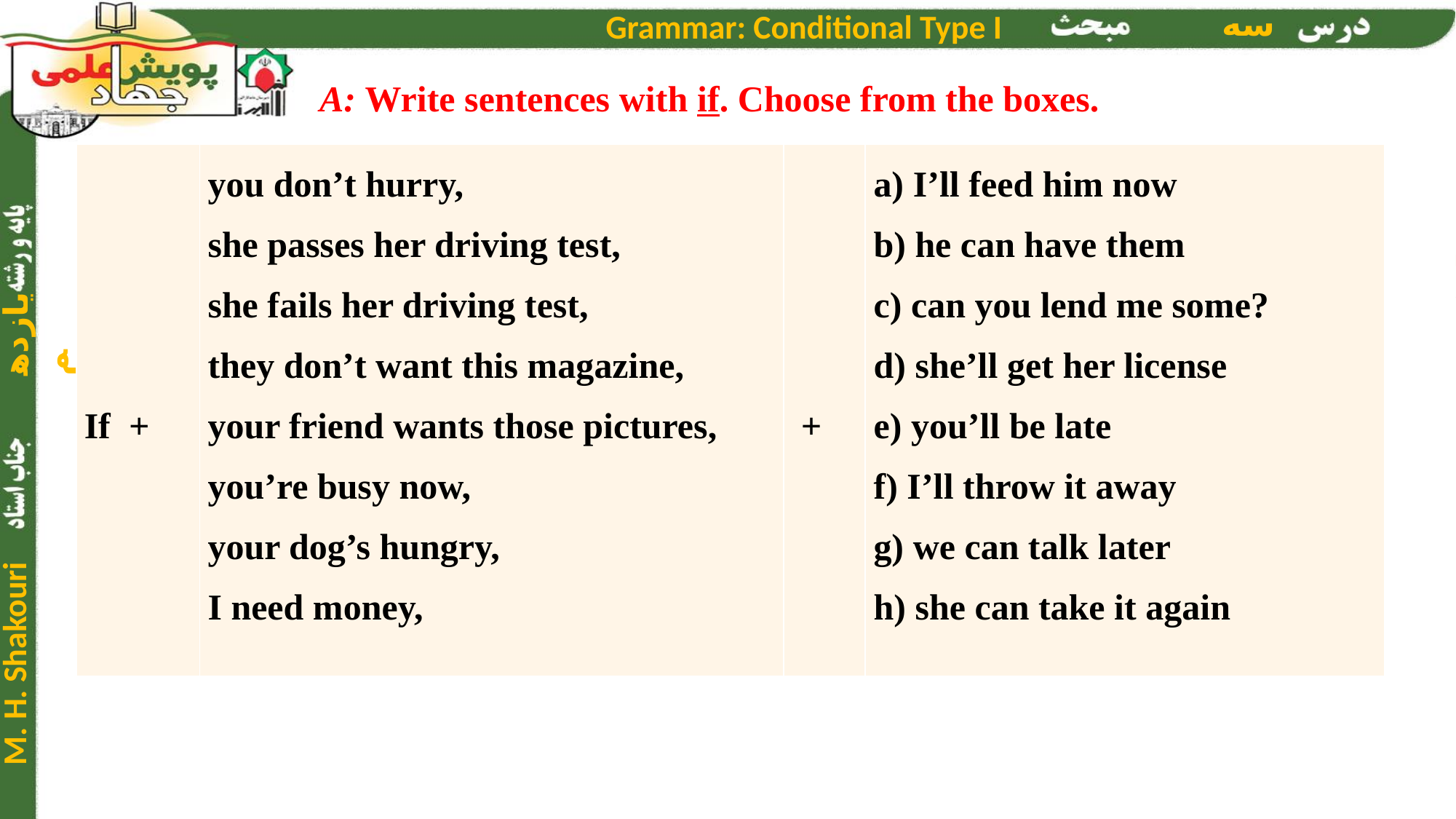

A: Write sentences with if. Choose from the boxes.
| If + | you don’t hurry, she passes her driving test, she fails her driving test, they don’t want this magazine, your friend wants those pictures, you’re busy now, your dog’s hungry, I need money, | + | a) I’ll feed him now b) he can have them c) can you lend me some? d) she’ll get her license e) you’ll be late f) I’ll throw it away g) we can talk later h) she can take it again |
| --- | --- | --- | --- |